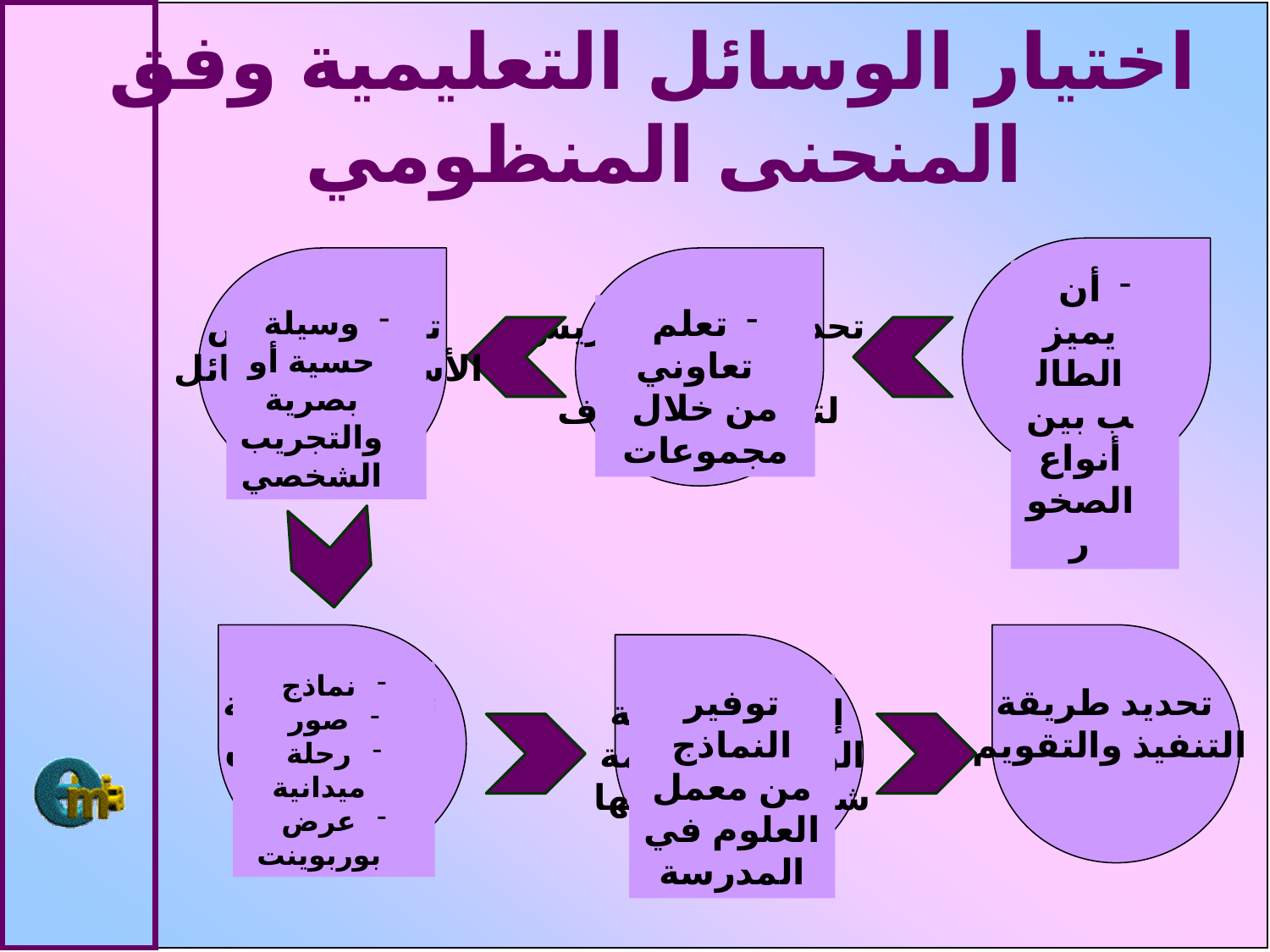

اختيار الوسائل التعليمية وفق
المنحنى المنظومي
تحديد الأهداف السلوكية للدرس

تحديد الخواص
الأساسية للوسائل

تحديد طرق التدريس
المناسبة
لتحقيق كل هدف
أن يميز الطالب بين أنواع الصخور
تعلم تعاوني
من خلال مجموعات
وسيلة حسية أو بصرية والتجريب الشخصي

تحضير قائمة
محددة ببعض
الوسائل

تحديد طريقة
التنفيذ والتقويم

إعداد مجموعة
الوسائل اللازمة
شرائها أو صنعها
نماذج
صور
رحلة ميدانية
عرض بوربوينت
توفير النماذج من معمل العلوم في المدرسة